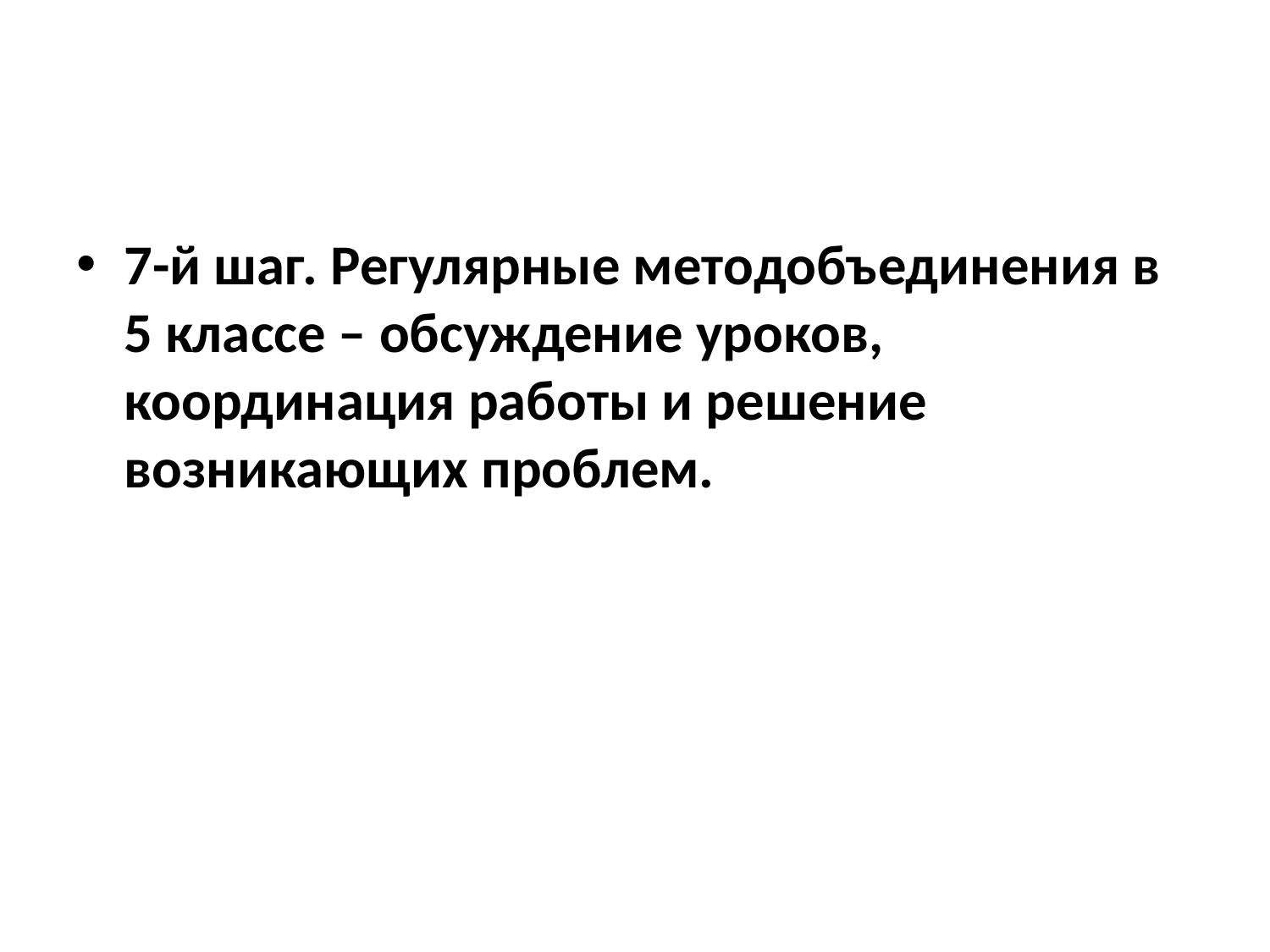

#
7-й шаг. Регулярные методобъединения в 5 классе – обсуждение уроков, координация работы и решение возникающих проблем.